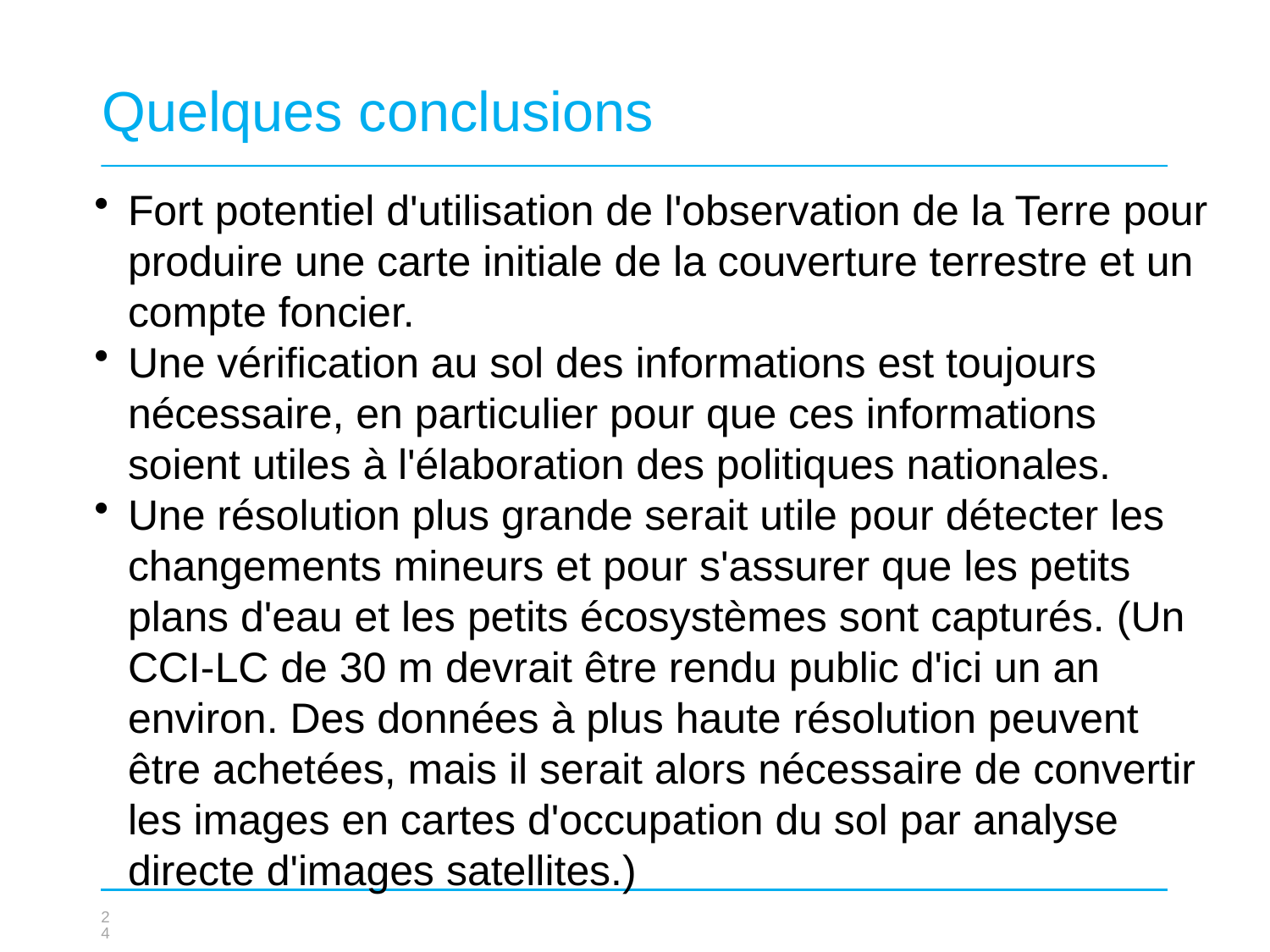

Quelques conclusions

Fort potentiel d'utilisation de l'observation de la Terre pour produire une carte initiale de la couverture terrestre et un compte foncier.
Une vérification au sol des informations est toujours nécessaire, en particulier pour que ces informations soient utiles à l'élaboration des politiques nationales.
Une résolution plus grande serait utile pour détecter les changements mineurs et pour s'assurer que les petits plans d'eau et les petits écosystèmes sont capturés. (Un CCI-LC de 30 m devrait être rendu public d'ici un an environ. Des données à plus haute résolution peuvent être achetées, mais il serait alors nécessaire de convertir les images en cartes d'occupation du sol par analyse directe d'images satellites.)
Photo credit to be given
as shown alongside
(in black or in white)
© NABU/Holger Schulz

24